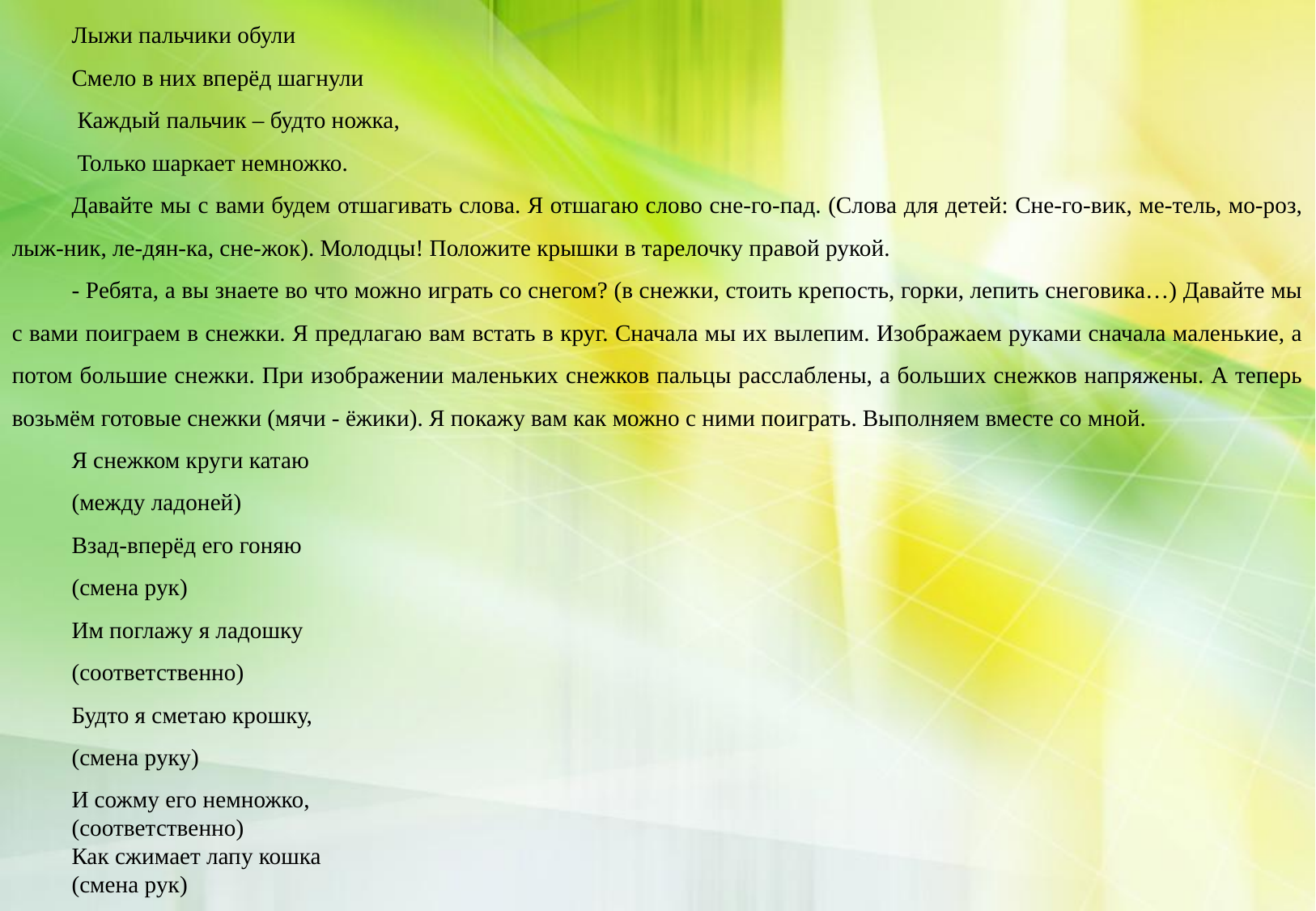

Лыжи пальчики обули
Смело в них вперёд шагнули
 Каждый пальчик – будто ножка,
 Только шаркает немножко.
Давайте мы с вами будем отшагивать слова. Я отшагаю слово сне-го-пад. (Слова для детей: Сне-го-вик, ме-тель, мо-роз, лыж-ник, ле-дян-ка, сне-жок). Молодцы! Положите крышки в тарелочку правой рукой.
- Ребята, а вы знаете во что можно играть со снегом? (в снежки, стоить крепость, горки, лепить снеговика…) Давайте мы с вами поиграем в снежки. Я предлагаю вам встать в круг. Сначала мы их вылепим. Изображаем руками сначала маленькие, а потом большие снежки. При изображении маленьких снежков пальцы расслаблены, а больших снежков напряжены. А теперь возьмём готовые снежки (мячи - ёжики). Я покажу вам как можно с ними поиграть. Выполняем вместе со мной.
Я снежком круги катаю
(между ладоней)
Взад-вперёд его гоняю
(смена рук)
Им поглажу я ладошку
(соответственно)
Будто я сметаю крошку,
(смена руку)
И сожму его немножко,
(соответственно)
Как сжимает лапу кошка
(смена рук)